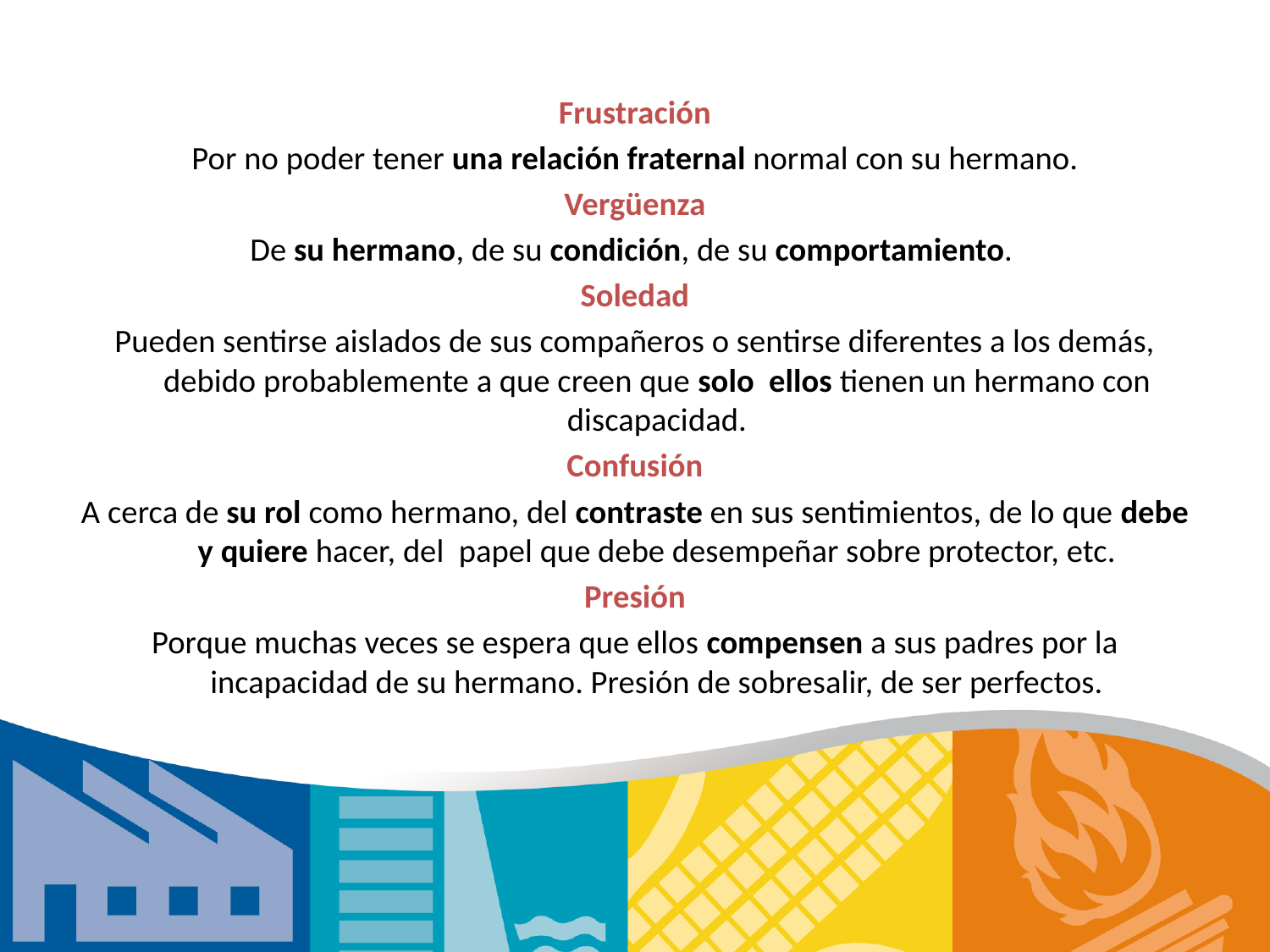

Frustración
Por no poder tener una relación fraternal normal con su hermano.
Vergüenza
De su hermano, de su condición, de su comportamiento.
Soledad
Pueden sentirse aislados de sus compañeros o sentirse diferentes a los demás, debido probablemente a que creen que solo  ellos tienen un hermano con discapacidad.
Confusión
A cerca de su rol como hermano, del contraste en sus sentimientos, de lo que debe y quiere hacer, del  papel que debe desempeñar sobre protector, etc.
Presión
Porque muchas veces se espera que ellos compensen a sus padres por la incapacidad de su hermano. Presión de sobresalir, de ser perfectos.